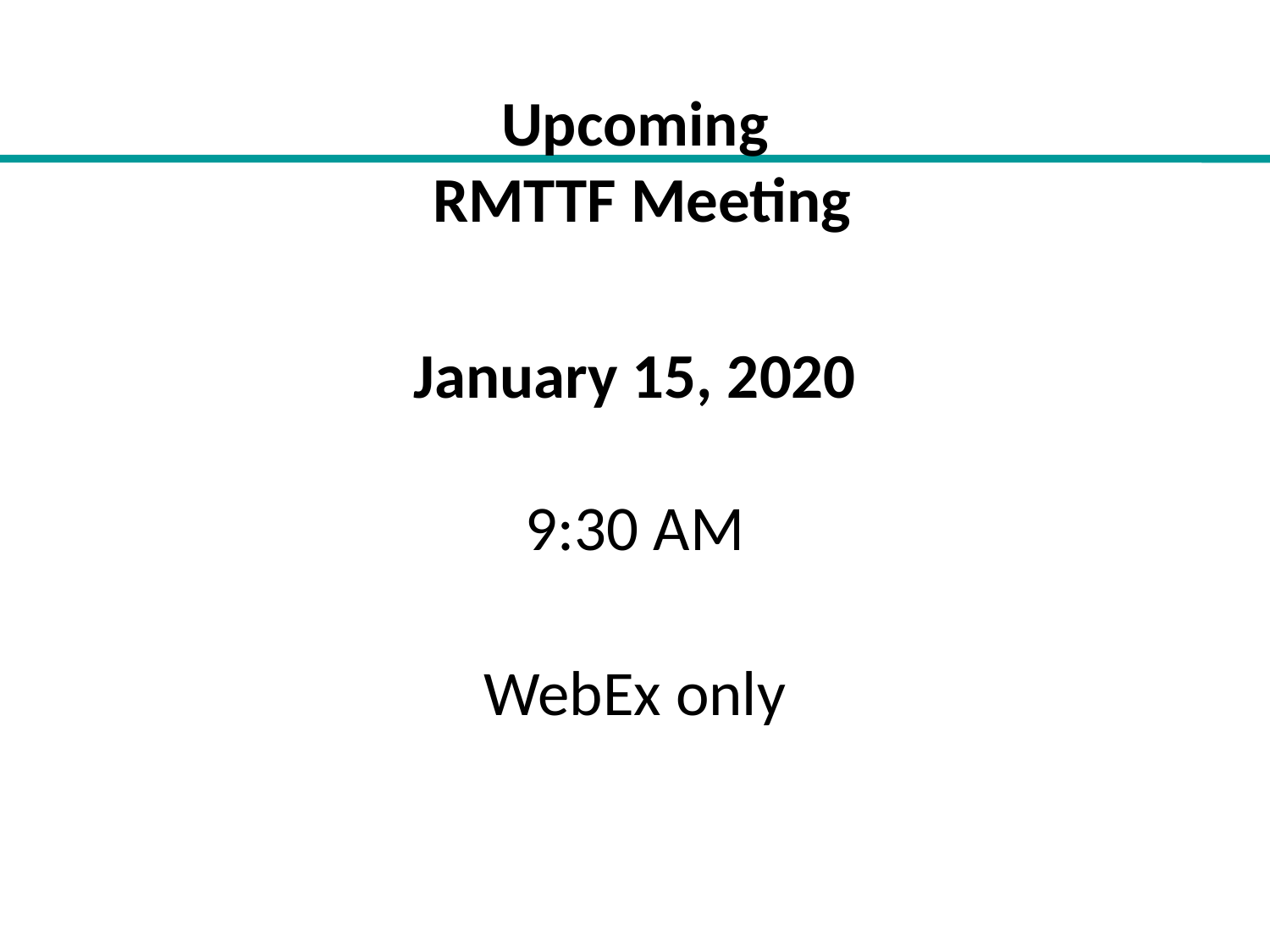

# Upcoming RMTTF Meeting
January 15, 2020

9:30 AM

WebEx only